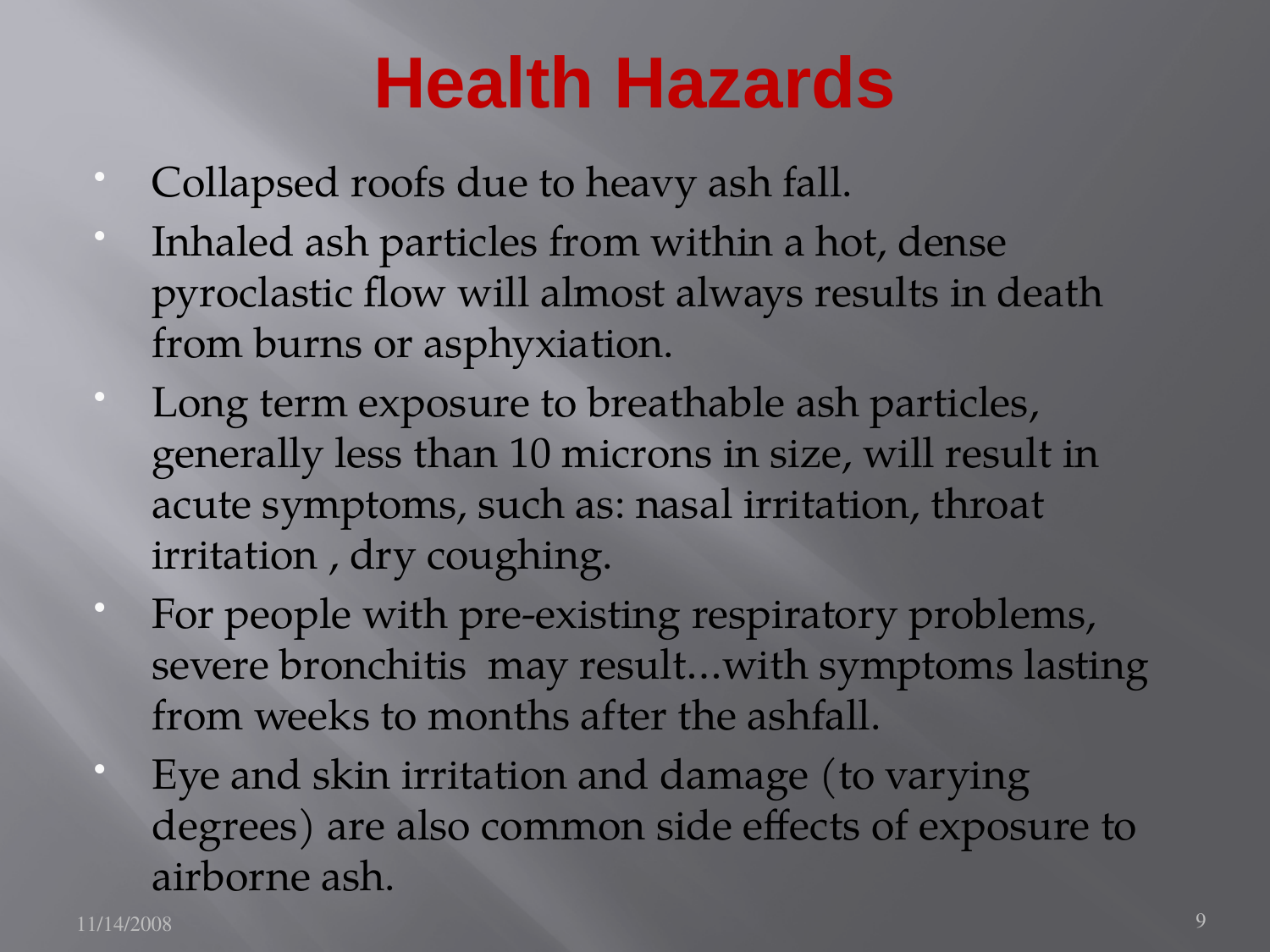

# Health Hazards
Collapsed roofs due to heavy ash fall.
Inhaled ash particles from within a hot, dense pyroclastic flow will almost always results in death from burns or asphyxiation.
Long term exposure to breathable ash particles, generally less than 10 microns in size, will result in acute symptoms, such as: nasal irritation, throat irritation , dry coughing.
For people with pre-existing respiratory problems, severe bronchitis  may result…with symptoms lasting from weeks to months after the ashfall.
Eye and skin irritation and damage (to varying degrees) are also common side effects of exposure to airborne ash.

11/14/2008
9